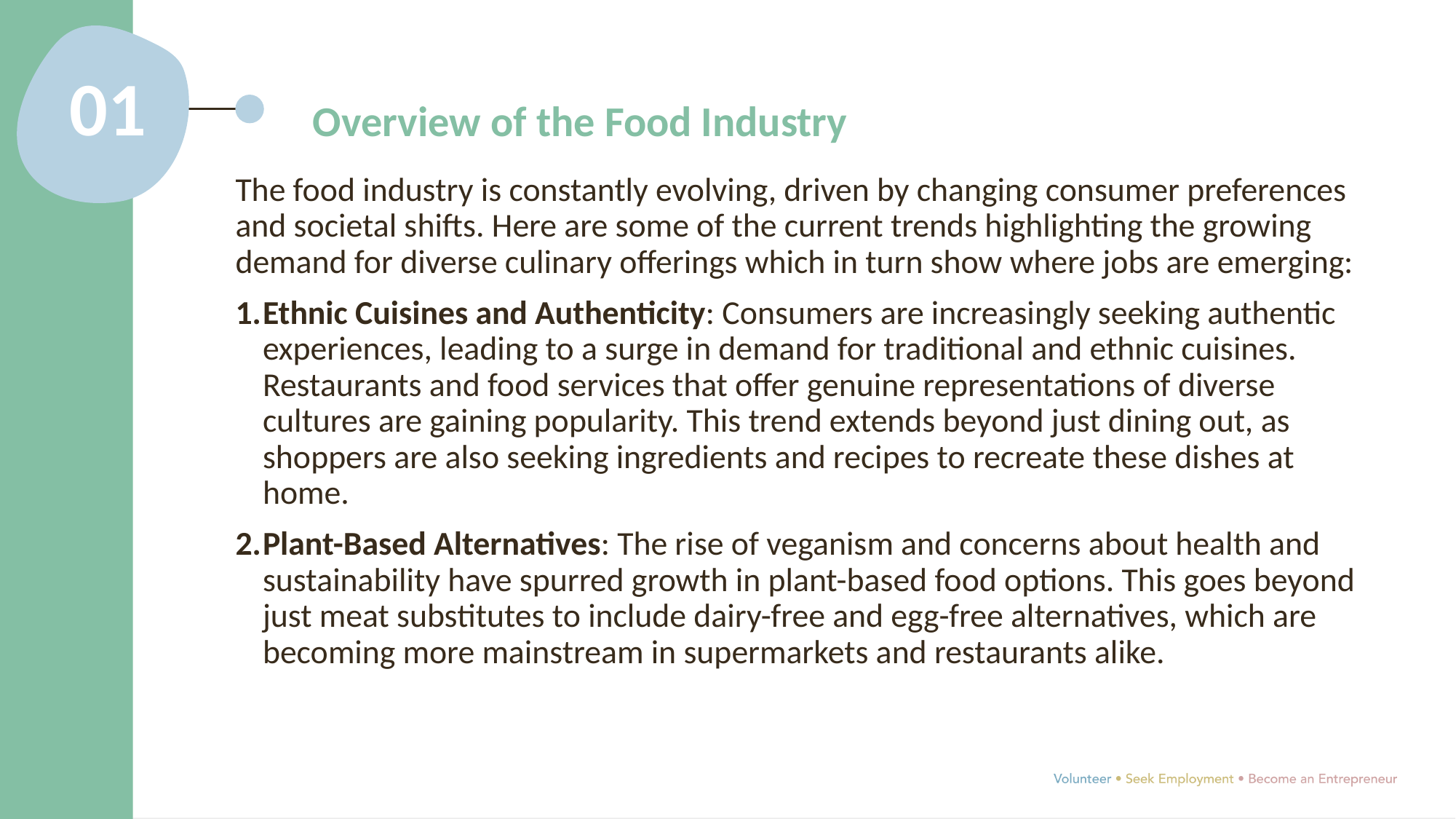

01
Overview of the Food Industry

The food industry is constantly evolving, driven by changing consumer preferences and societal shifts. Here are some of the current trends highlighting the growing demand for diverse culinary offerings which in turn show where jobs are emerging:
Ethnic Cuisines and Authenticity: Consumers are increasingly seeking authentic experiences, leading to a surge in demand for traditional and ethnic cuisines. Restaurants and food services that offer genuine representations of diverse cultures are gaining popularity. This trend extends beyond just dining out, as shoppers are also seeking ingredients and recipes to recreate these dishes at home.
Plant-Based Alternatives: The rise of veganism and concerns about health and sustainability have spurred growth in plant-based food options. This goes beyond just meat substitutes to include dairy-free and egg-free alternatives, which are becoming more mainstream in supermarkets and restaurants alike.